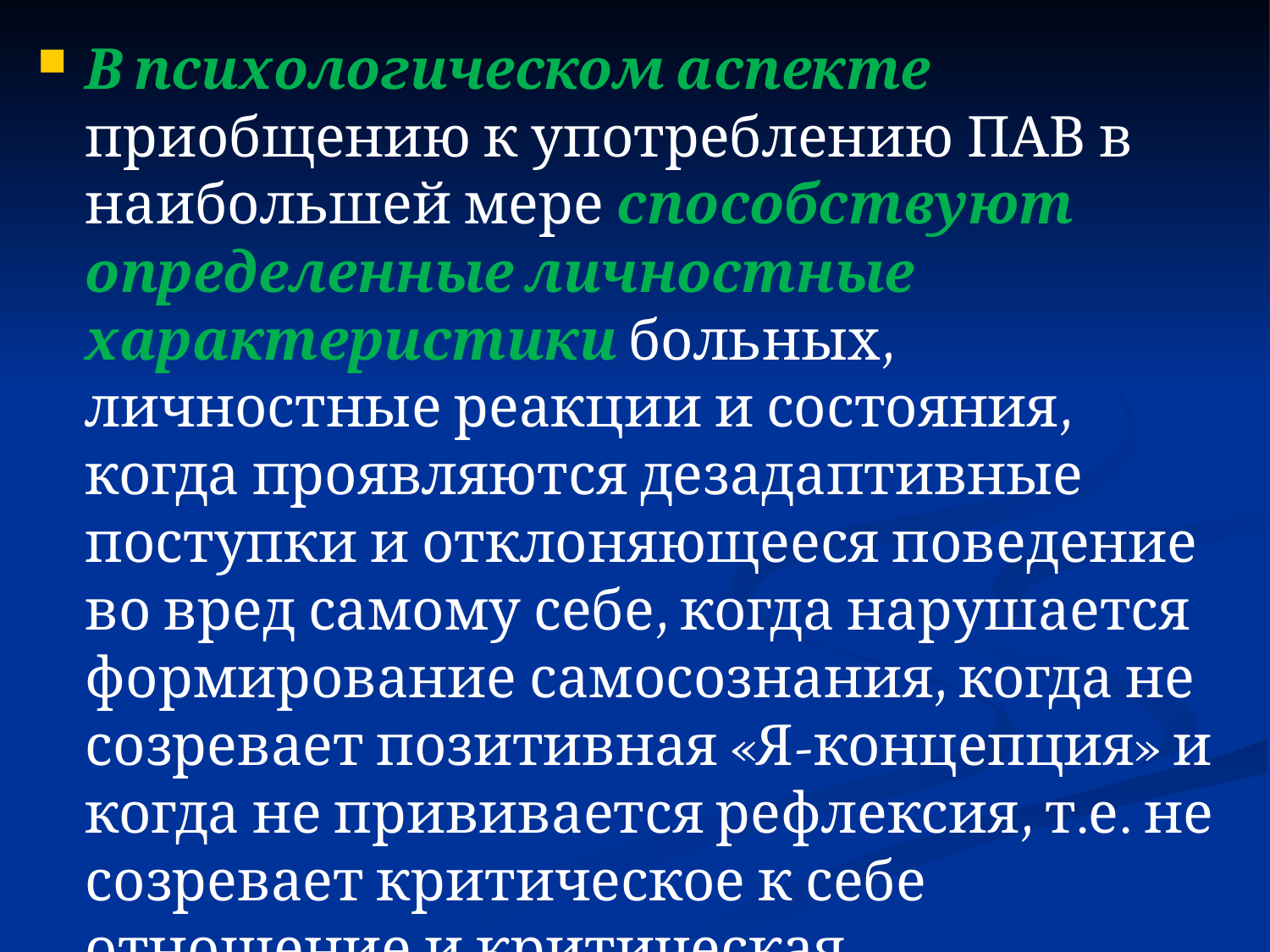

В психологическом аспекте приобщению к употреблению ПАВ в наибольшей мере способствуют определенные личностные характеристики больных, личностные реакции и состояния, когда проявляются дезадаптивные поступки и отклоняющееся поведение во вред самому себе, когда нарушается  формирование самосознания, когда не созревает позитивная «Я-концепция» и когда не прививается рефлексия, т.е. не созревает критическое к себе отношение и критическая самоорганизация своего образа жизни.